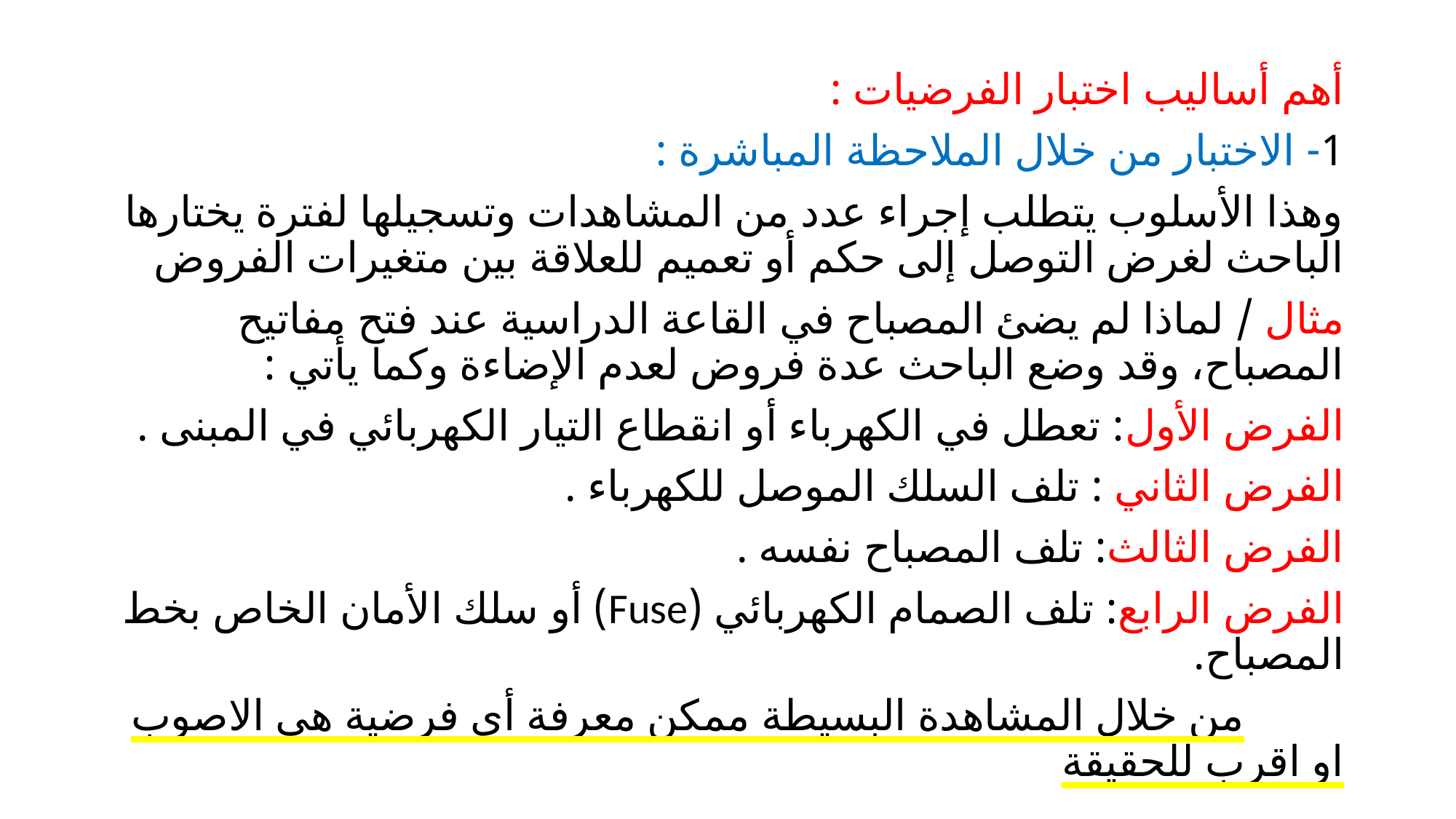

أهم أساليب اختبار الفرضيات :
1- الاختبار من خلال الملاحظة المباشرة :
وهذا الأسلوب يتطلب إجراء عدد من المشاهدات وتسجيلها لفترة يختارها الباحث لغرض التوصل إلى حكم أو تعميم للعلاقة بين متغيرات الفروض
مثال / لماذا لم يضئ المصباح في القاعة الدراسية عند فتح مفاتيح المصباح، وقد وضع الباحث عدة فروض لعدم الإضاءة وكما يأتي :
الفرض الأول: تعطل في الكهرباء أو انقطاع التيار الكهربائي في المبنى .
الفرض الثاني : تلف السلك الموصل للكهرباء .
الفرض الثالث: تلف المصباح نفسه .
الفرض الرابع: تلف الصمام الكهربائي (Fuse) أو سلك الأمان الخاص بخط المصباح.
         من خلال المشاهدة البسيطة ممكن معرفة أي فرضية هي الاصوب او اقرب للحقيقة